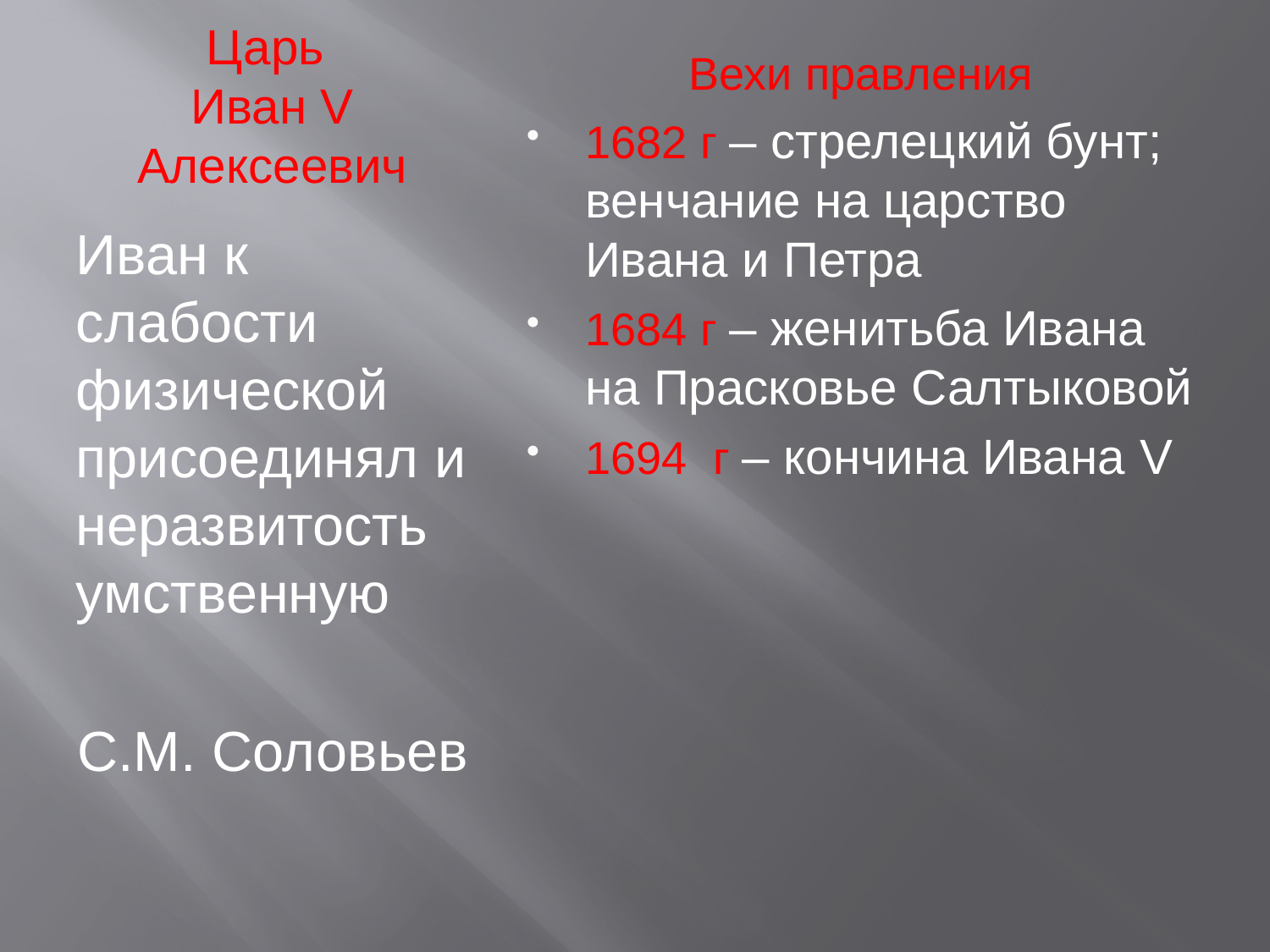

# Царь Иван V Алексеевич
Вехи правления
1682 г – стрелецкий бунт; венчание на царство Ивана и Петра
1684 г – женитьба Ивана на Прасковье Салтыковой
1694  г – кончина Ивана V
Иван к слабости физической присоединял и неразвитость умственную

С.М. Соловьев